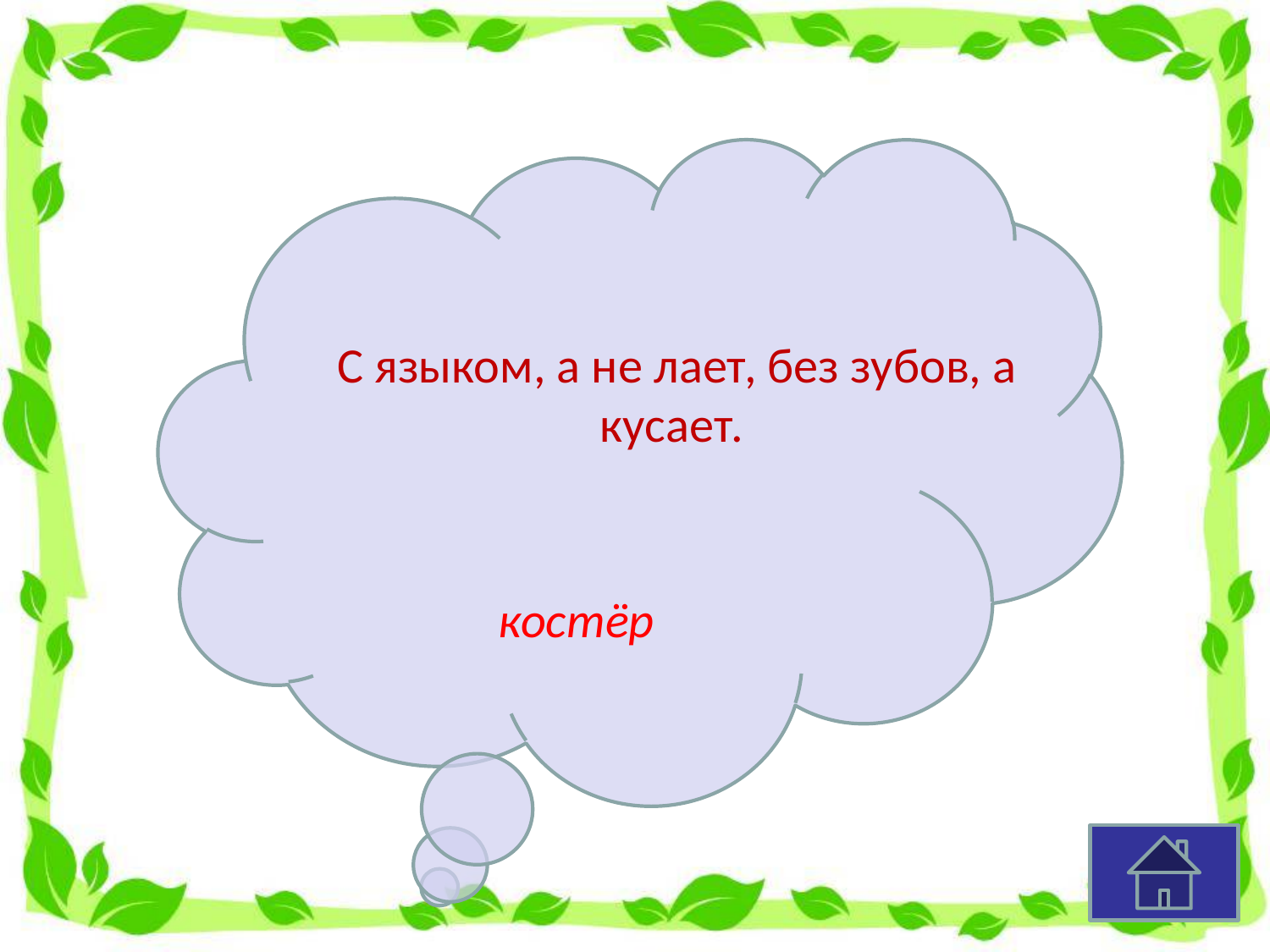

С языком, а не лает, без зубов, а кусает.
костёр